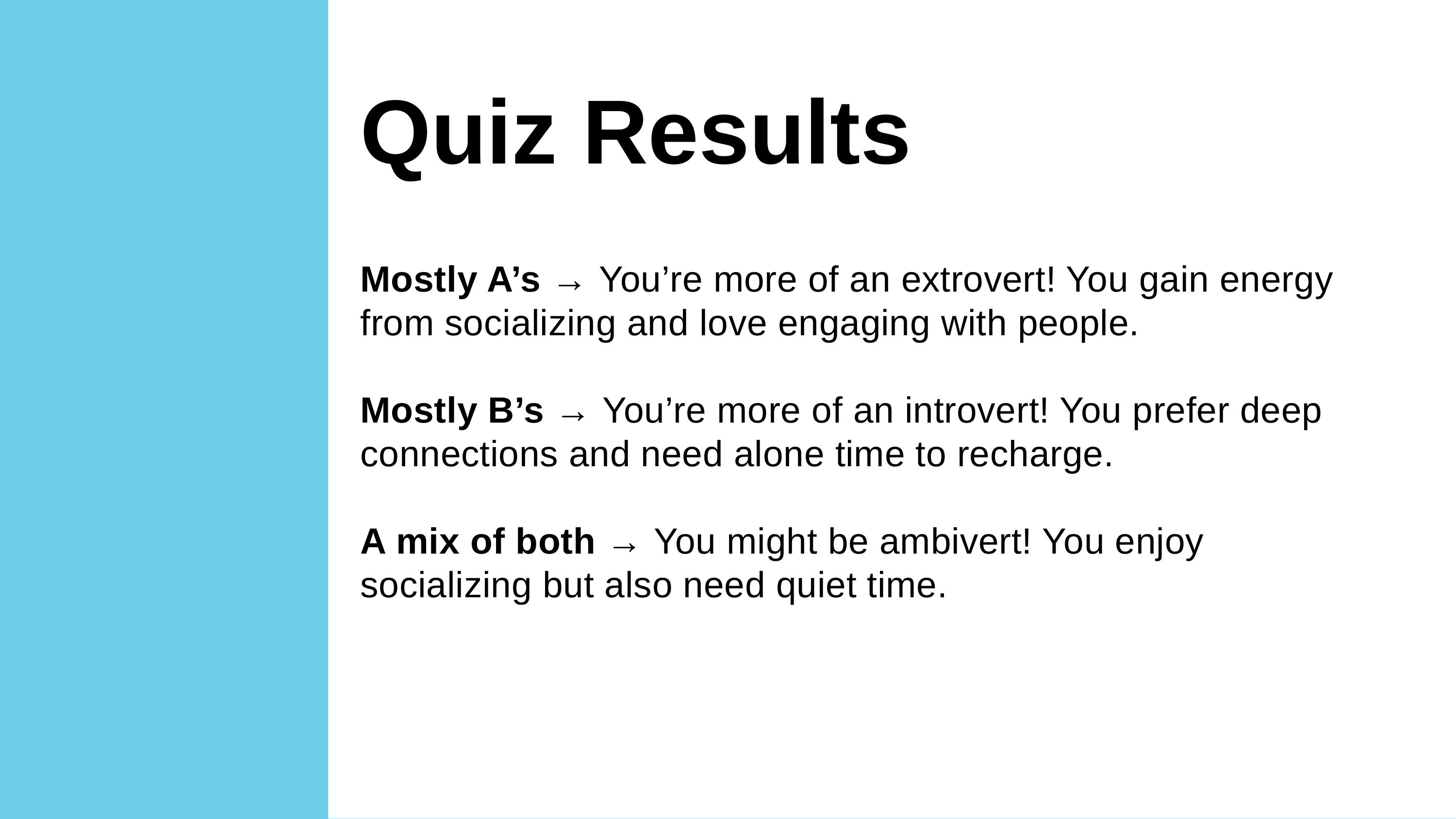

Quiz Results
Mostly A’s → You’re more of an extrovert! You gain energy from socializing and love engaging with people.

Mostly B’s → You’re more of an introvert! You prefer deep connections and need alone time to recharge.

A mix of both → You might be ambivert! You enjoy socializing but also need quiet time.